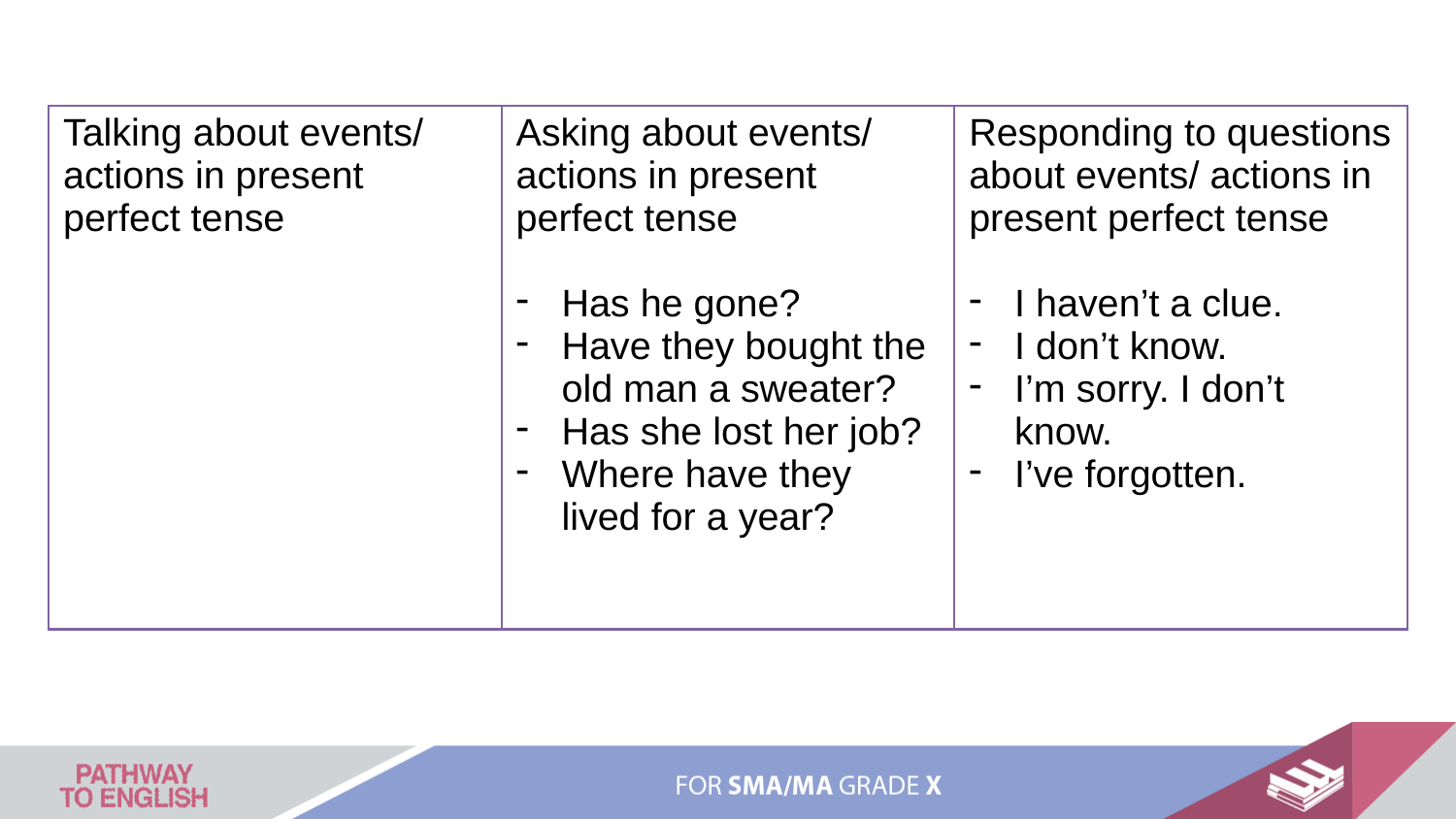

| Talking about events/ actions in present perfect tense | Asking about events/ actions in present perfect tense Has he gone? Have they bought the old man a sweater? Has she lost her job? Where have they lived for a year? | Responding to questions about events/ actions in present perfect tense I haven’t a clue. I don’t know. I’m sorry. I don’t know. I’ve forgotten. |
| --- | --- | --- |